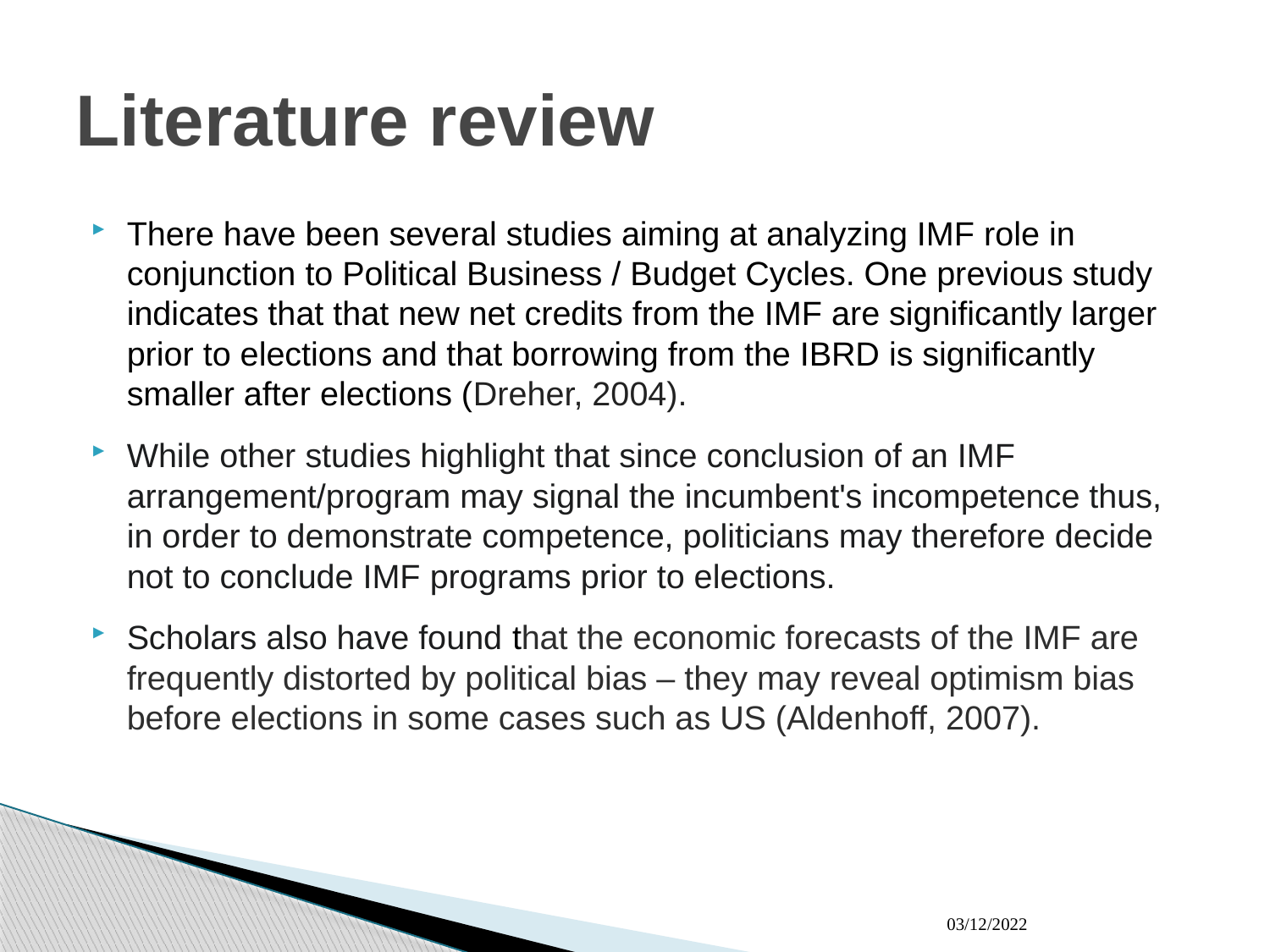

# Literature review
There have been several studies aiming at analyzing IMF role in conjunction to Political Business / Budget Cycles. One previous study indicates that that new net credits from the IMF are significantly larger prior to elections and that borrowing from the IBRD is significantly smaller after elections (Dreher, 2004).
While other studies highlight that since conclusion of an IMF arrangement/program may signal the incumbent's incompetence thus, in order to demonstrate competence, politicians may therefore decide not to conclude IMF programs prior to elections.
Scholars also have found that the economic forecasts of the IMF are frequently distorted by political bias – they may reveal optimism bias before elections in some cases such as US (Aldenhoff, 2007).

03/12/2022
3